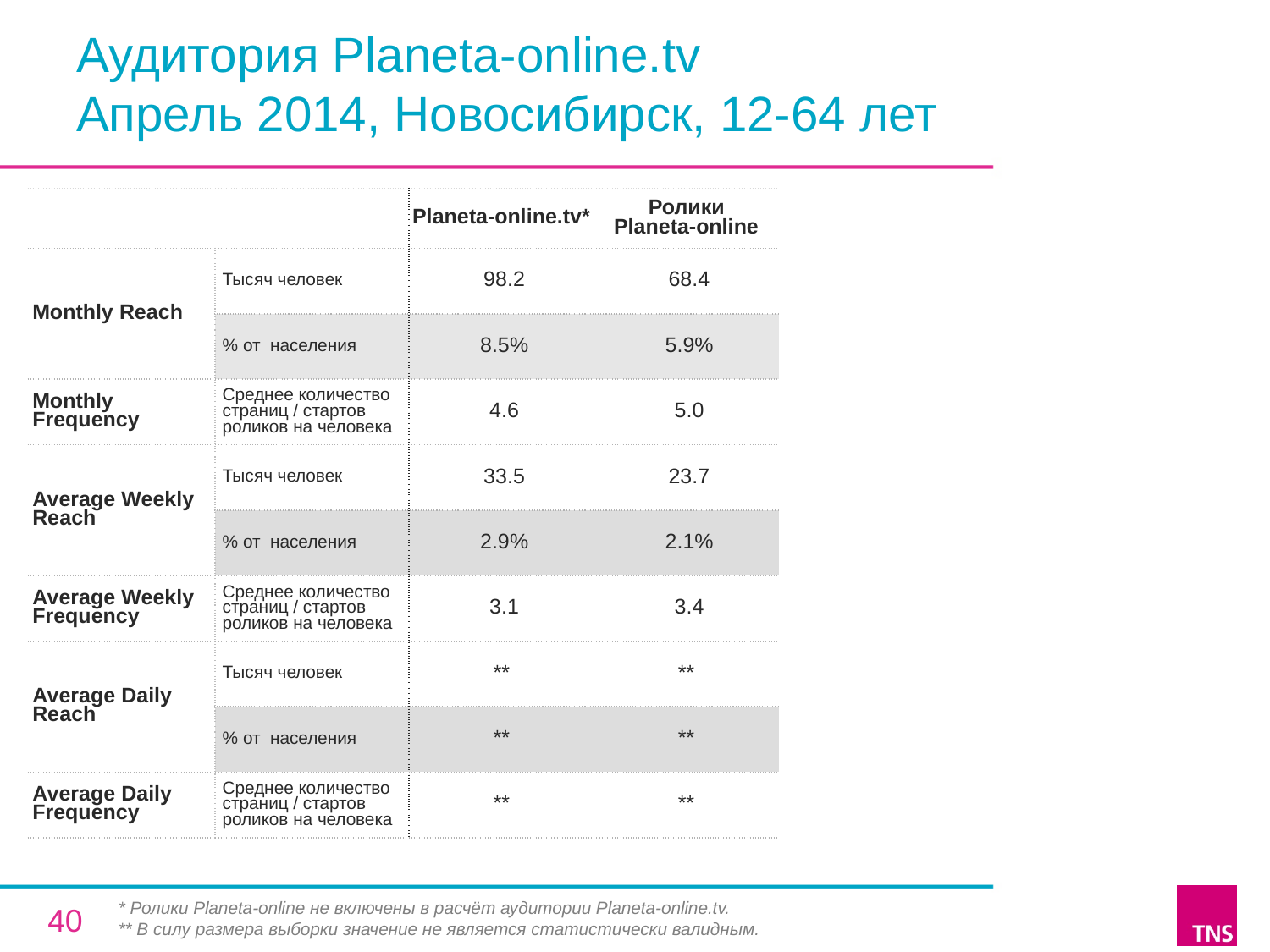

# Аудитория Planeta-online.tv Апрель 2014, Новосибирск, 12-64 лет
|  |  | Planeta-online.tv\* | Ролики Planeta-online |
| --- | --- | --- | --- |
| Monthly Reach | Тысяч человек | 98.2 | 68.4 |
|  | % от населения | 8.5% | 5.9% |
| Monthly Frequency | Среднее количество страниц / стартов роликов на человека | 4.6 | 5.0 |
| Average Weekly Reach | Тысяч человек | 33.5 | 23.7 |
|  | % от населения | 2.9% | 2.1% |
| Average Weekly Frequency | Среднее количество страниц / стартов роликов на человека | 3.1 | 3.4 |
| Average Daily Reach | Тысяч человек | \*\* | \*\* |
|  | % от населения | \*\* | \*\* |
| Average Daily Frequency | Среднее количество страниц / стартов роликов на человека | \*\* | \*\* |
* Ролики Planeta-online не включены в расчёт аудитории Planeta-online.tv.
** В силу размера выборки значение не является статистически валидным.
40